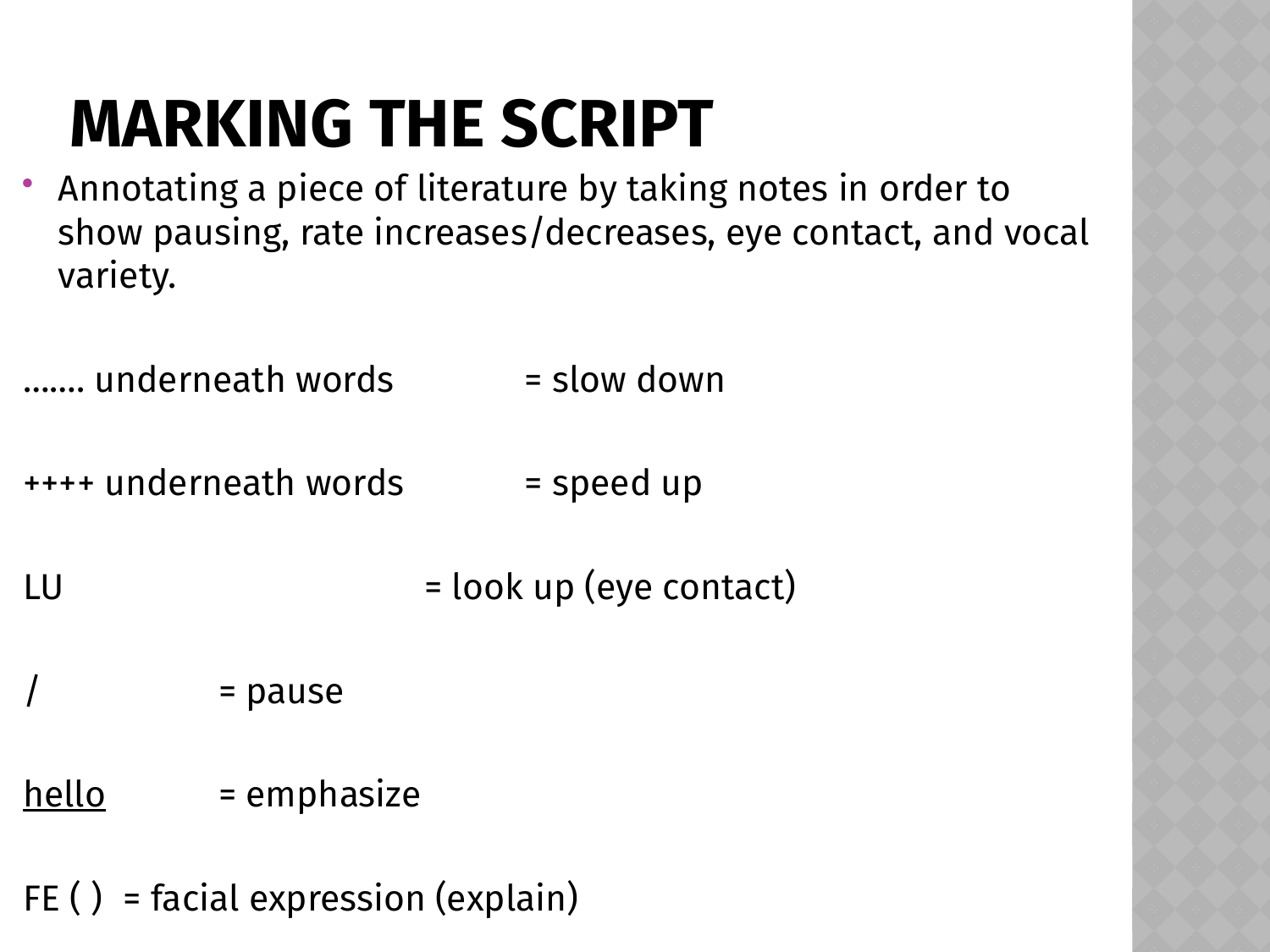

# Marking the Script
Annotating a piece of literature by taking notes in order to show pausing, rate increases/decreases, eye contact, and vocal variety.

……. underneath words      	= slow down

++++ underneath words     	= speed up

LU                                    	= look up (eye contact)

/ 			          = pause

hello 			          = emphasize

FE ( )				= facial expression (explain)